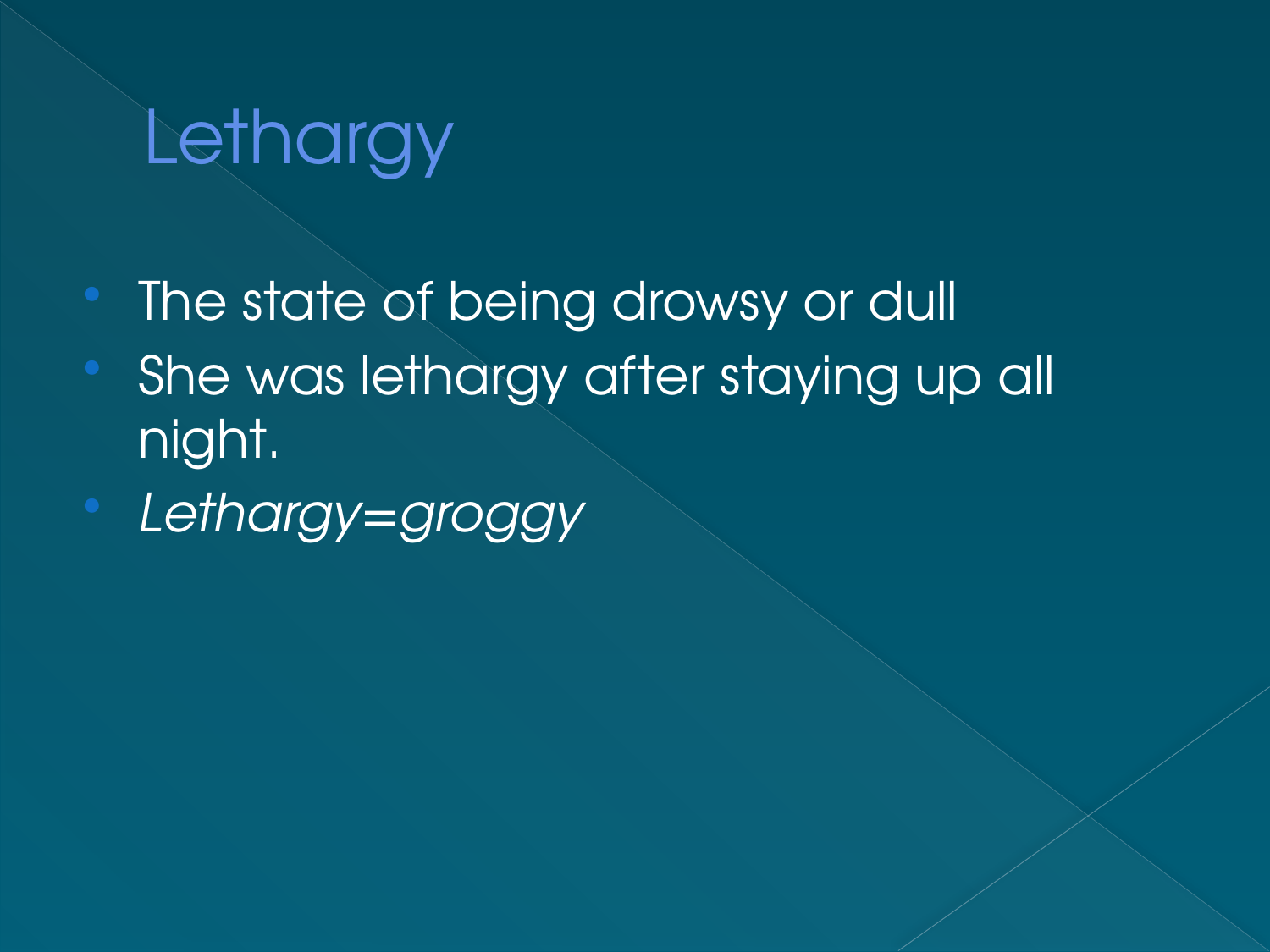

# Lethargy
The state of being drowsy or dull
She was lethargy after staying up all night.
Lethargy=groggy